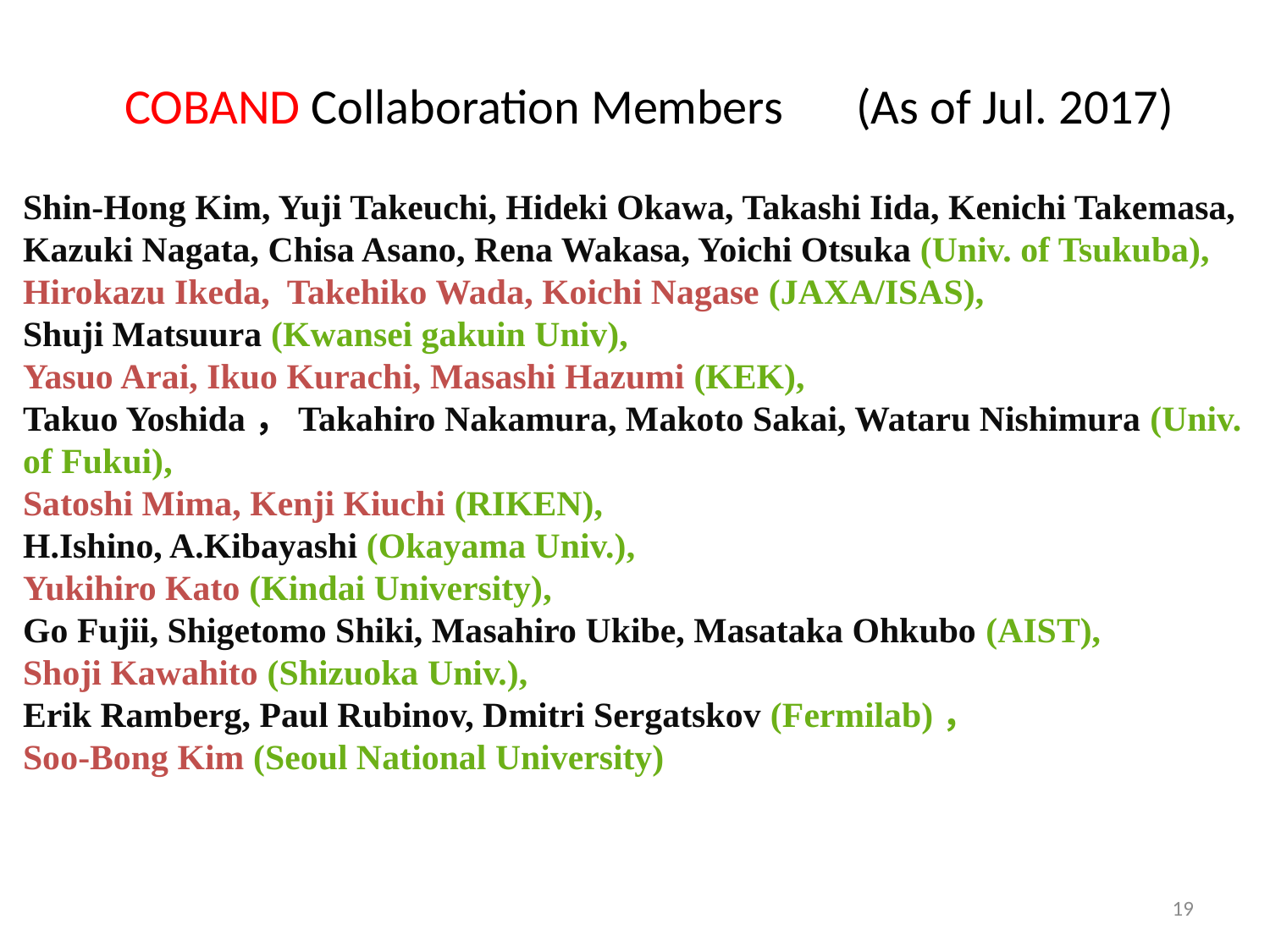

19
COBAND Collaboration Members　(As of Jul. 2017)
Shin-Hong Kim, Yuji Takeuchi, Hideki Okawa, Takashi Iida, Kenichi Takemasa, Kazuki Nagata, Chisa Asano, Rena Wakasa, Yoichi Otsuka (Univ. of Tsukuba),
Hirokazu Ikeda,  Takehiko Wada, Koichi Nagase (JAXA/ISAS),
Shuji Matsuura (Kwansei gakuin Univ),
Yasuo Arai, Ikuo Kurachi, Masashi Hazumi (KEK),
Takuo Yoshida，Takahiro Nakamura, Makoto Sakai, Wataru Nishimura (Univ. of Fukui),
Satoshi Mima, Kenji Kiuchi (RIKEN),
H.Ishino, A.Kibayashi (Okayama Univ.),
Yukihiro Kato (Kindai University),
Go Fujii, Shigetomo Shiki, Masahiro Ukibe, Masataka Ohkubo (AIST),
Shoji Kawahito (Shizuoka Univ.),
Erik Ramberg, Paul Rubinov, Dmitri Sergatskov (Fermilab)，
Soo-Bong Kim (Seoul National University)
19